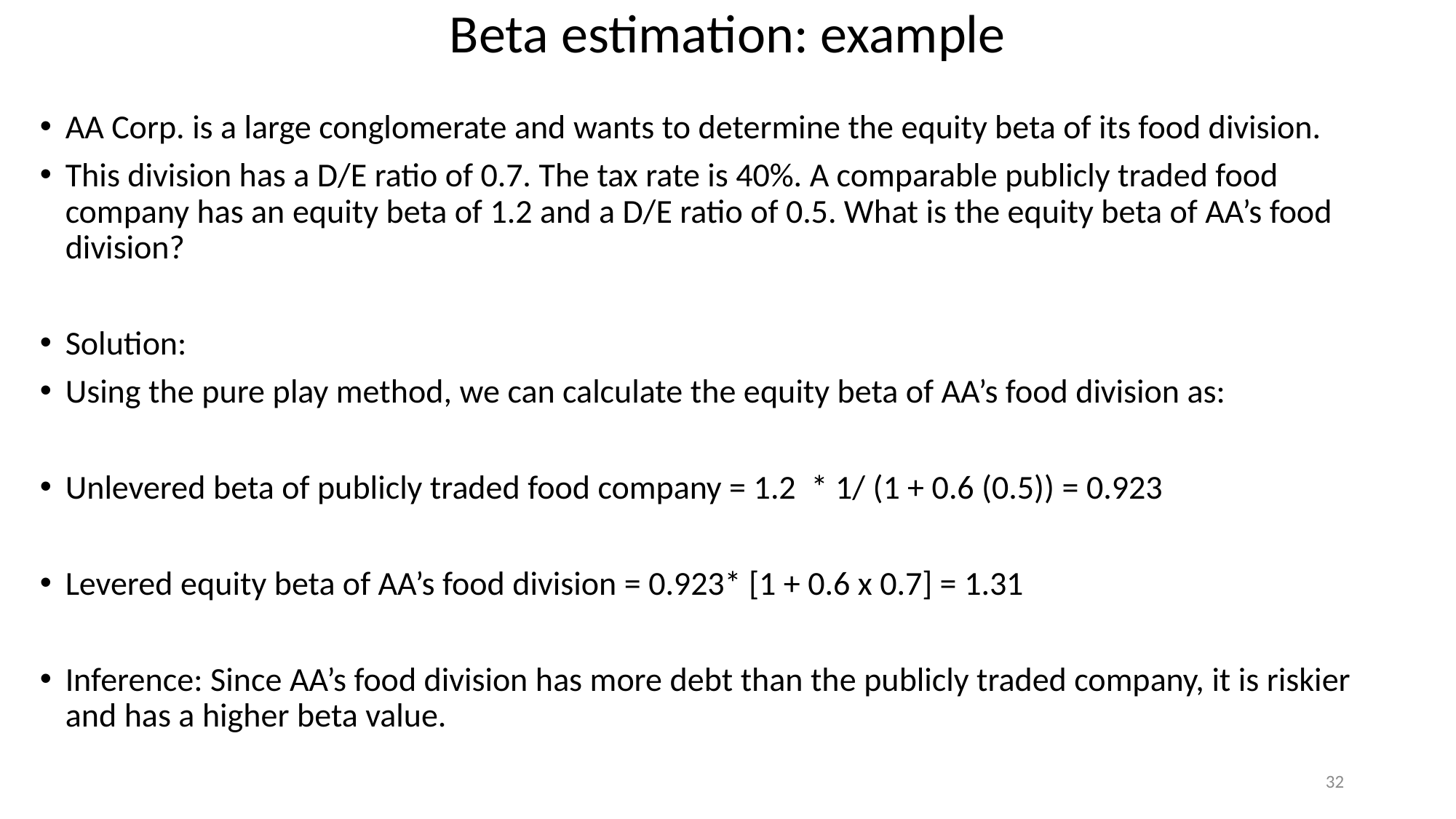

# Beta estimation: example
AA Corp. is a large conglomerate and wants to determine the equity beta of its food division.
This division has a D/E ratio of 0.7. The tax rate is 40%. A comparable publicly traded food company has an equity beta of 1.2 and a D/E ratio of 0.5. What is the equity beta of AA’s food division?

Solution:
Using the pure play method, we can calculate the equity beta of AA’s food division as:

Unlevered beta of publicly traded food company = 1.2  * 1/ (1 + 0.6 (0.5)) = 0.923

Levered equity beta of AA’s food division = 0.923* [1 + 0.6 x 0.7] = 1.31

Inference: Since AA’s food division has more debt than the publicly traded company, it is riskier and has a higher beta value.
32